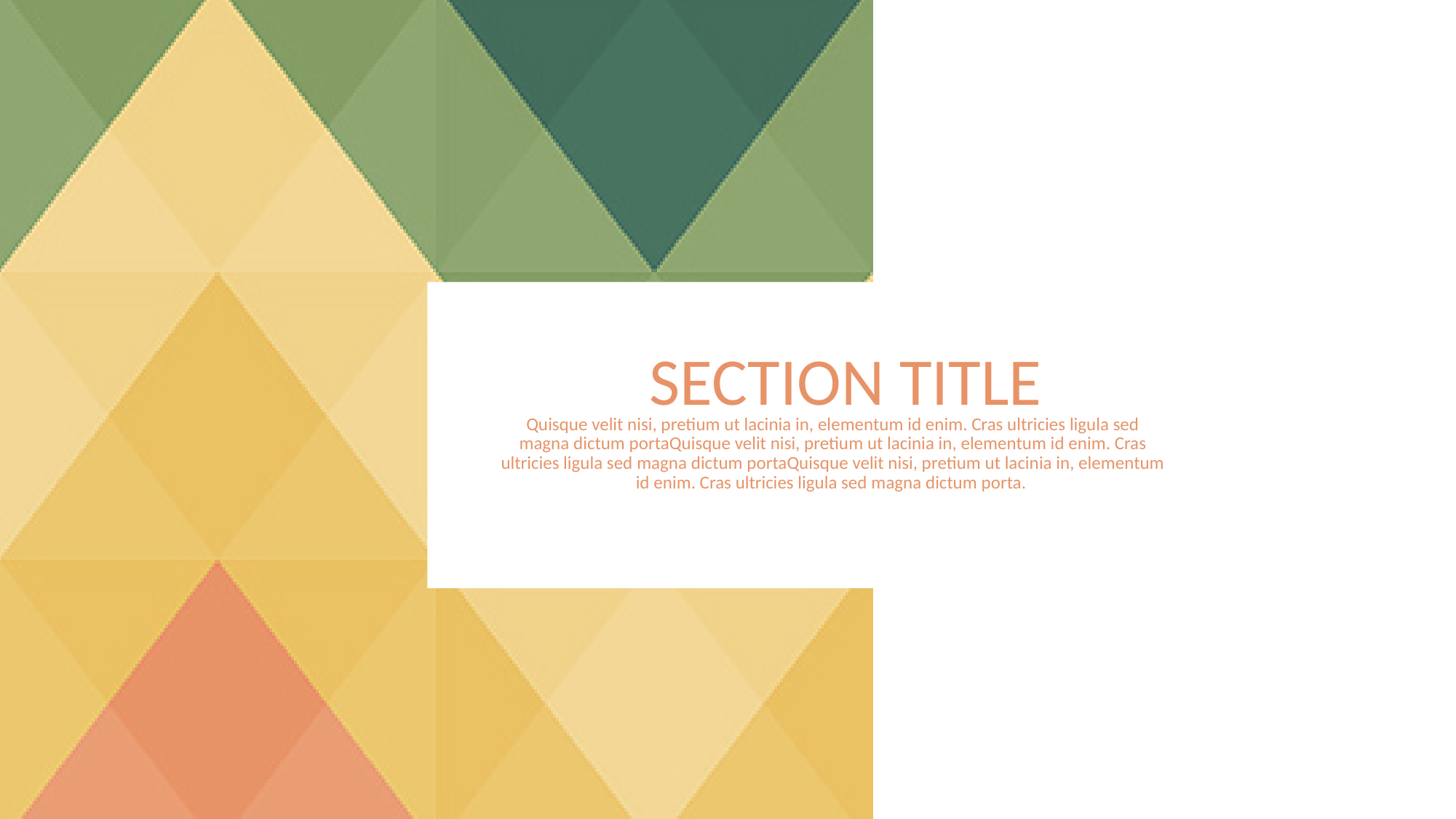

# SECTION TITLE
Quisque velit nisi, pretium ut lacinia in, elementum id enim. Cras ultricies ligula sed magna dictum portaQuisque velit nisi, pretium ut lacinia in, elementum id enim. Cras ultricies ligula sed magna dictum portaQuisque velit nisi, pretium ut lacinia in, elementum id enim. Cras ultricies ligula sed magna dictum porta.